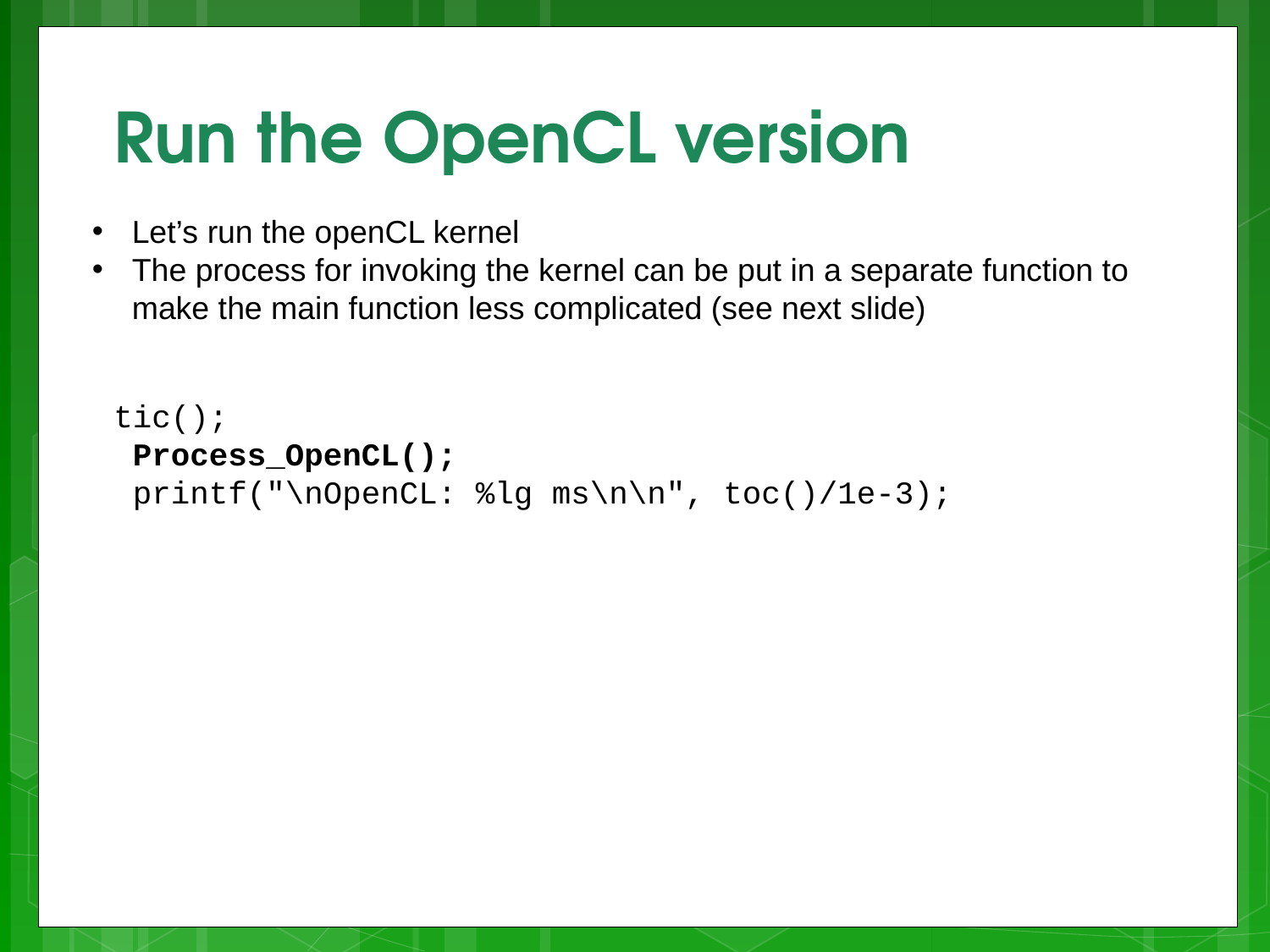

# Run the OpenCL version
Let’s run the openCL kernel
The process for invoking the kernel can be put in a separate function to make the main function less complicated (see next slide)
tic();
 Process_OpenCL();
 printf("\nOpenCL: %lg ms\n\n", toc()/1e-3);